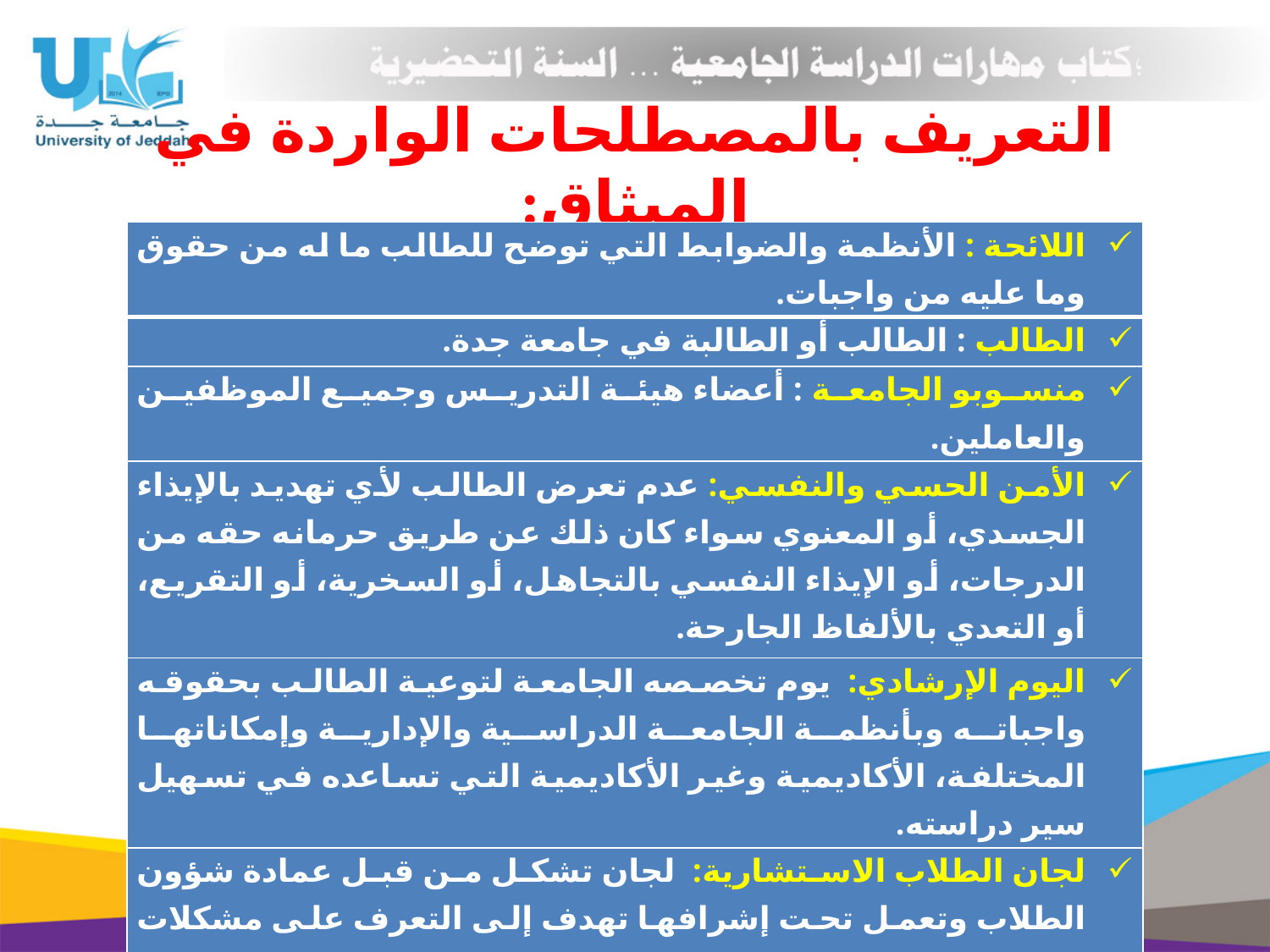

# التعريف بالمصطلحات الواردة في الميثاق:
| اللائحة : الأنظمة والضوابط التي توضح للطالب ما له من حقوق وما عليه من واجبات. |
| --- |
| الطالب : الطالب أو الطالبة في جامعة جدة. |
| منسوبو الجامعة : أعضاء هيئة التدريس وجميع الموظفين والعاملين. |
| الأمن الحسي والنفسي: عدم تعرض الطالب لأي تهديد بالإيذاء الجسدي، أو المعنوي سواء كان ذلك عن طريق حرمانه حقه من الدرجات، أو الإيذاء النفسي بالتجاهل، أو السخرية، أو التقريع، أو التعدي بالألفاظ الجارحة. |
| اليوم الإرشادي: يوم تخصصه الجامعة لتوعية الطالب بحقوقه واجباته وبأنظمة الجامعة الدراسية والإدارية وإمكاناتها المختلفة، الأكاديمية وغير الأكاديمية التي تساعده في تسهيل سير دراسته. |
| لجان الطلاب الاستشارية: لجان تشكل من قبل عمادة شؤون الطلاب وتعمل تحت إشرافها تهدف إلى التعرف على مشكلات الطالب، والمعوقات التي تواجههم في سير دراستهم الجامعية، ومشاركة الطلاب في وضع المقترحات، وإيجاد الحلول المناسبة لها. |